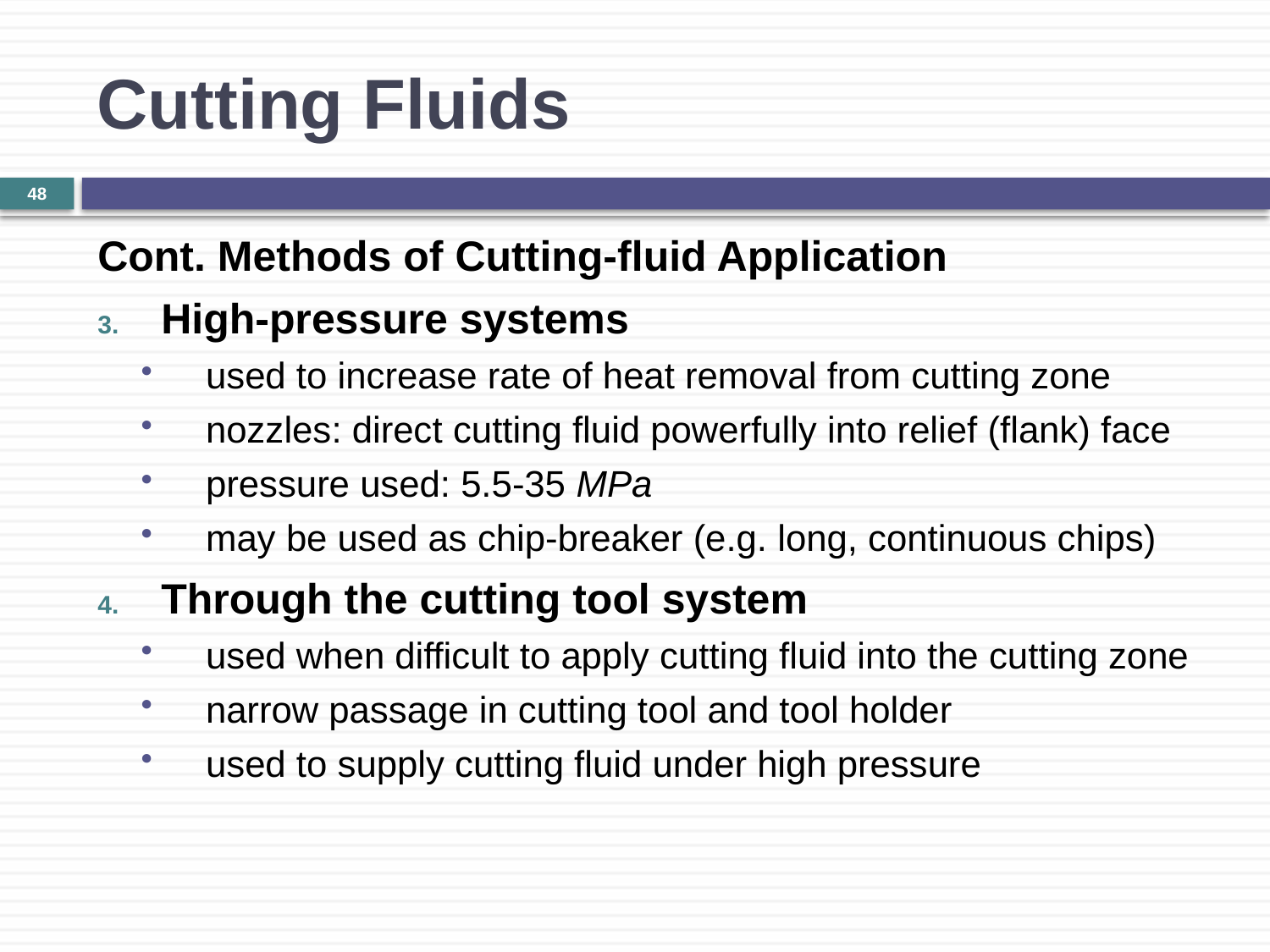

Cutting Fluids
48
Cont. Methods of Cutting-fluid Application
High-pressure systems
used to increase rate of heat removal from cutting zone
nozzles: direct cutting fluid powerfully into relief (flank) face
pressure used: 5.5-35 MPa
may be used as chip-breaker (e.g. long, continuous chips)
Through the cutting tool system
used when difficult to apply cutting fluid into the cutting zone
narrow passage in cutting tool and tool holder
used to supply cutting fluid under high pressure